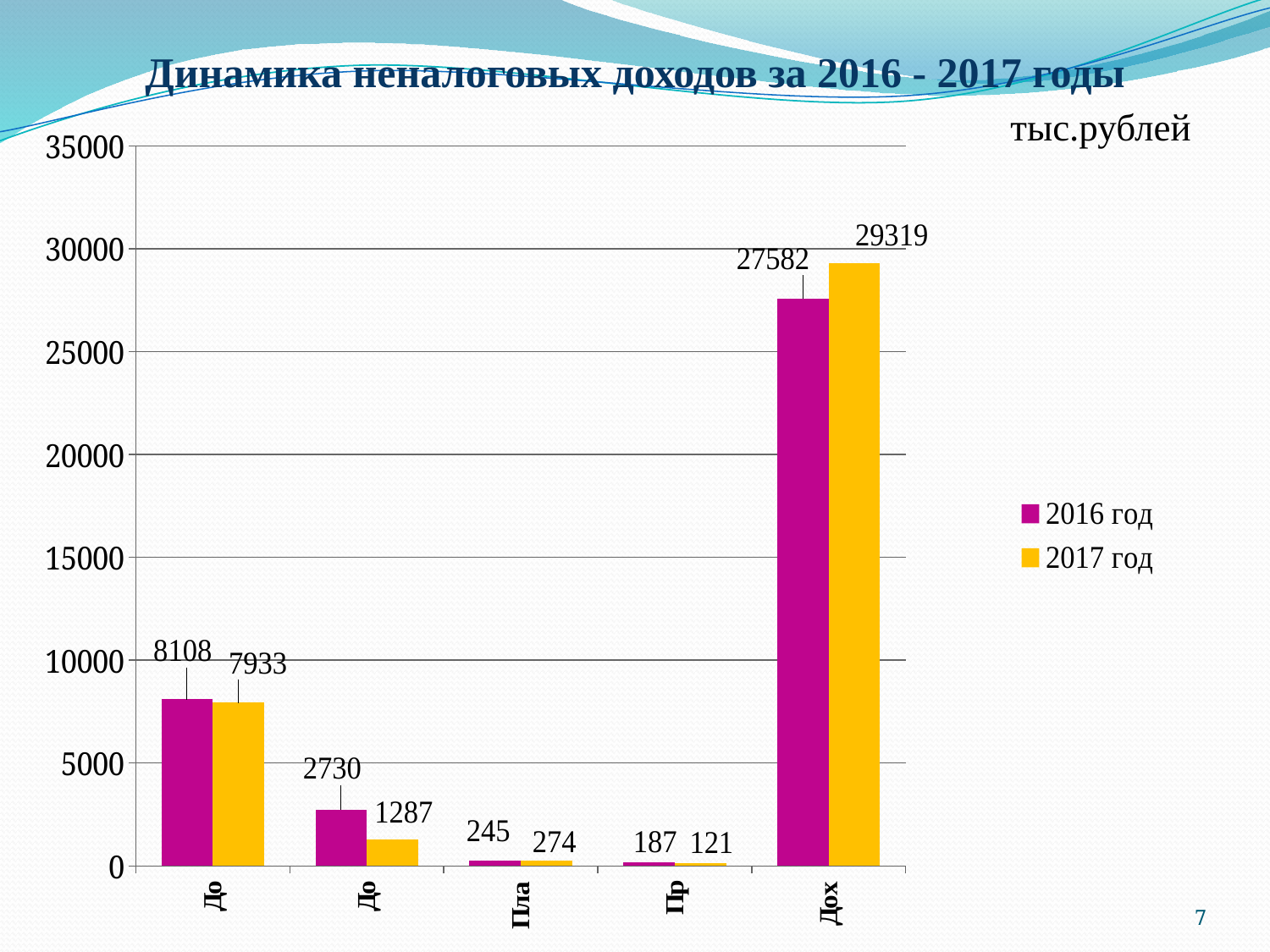

# Динамика неналоговых доходов за 2016 - 2017 годы
тыс.рублей

### Chart

| Category | 2016 год | 2017 год |
|---|---|---|
| Доходы от использования имущества | 8108.0 | 7933.0 |
| Доходы от продажи имущества и земельных участков | 2730.0 | 1287.0 |
| Плата за негативное воздействие на окружающую среду | 245.0 | 274.0 |
| Прочие неналоговые доходы | 187.0 | 121.0 |
| Доходы от оказания платных услуг (работ) и компенсации затрат государства | 27582.0 | 29319.0 |
7